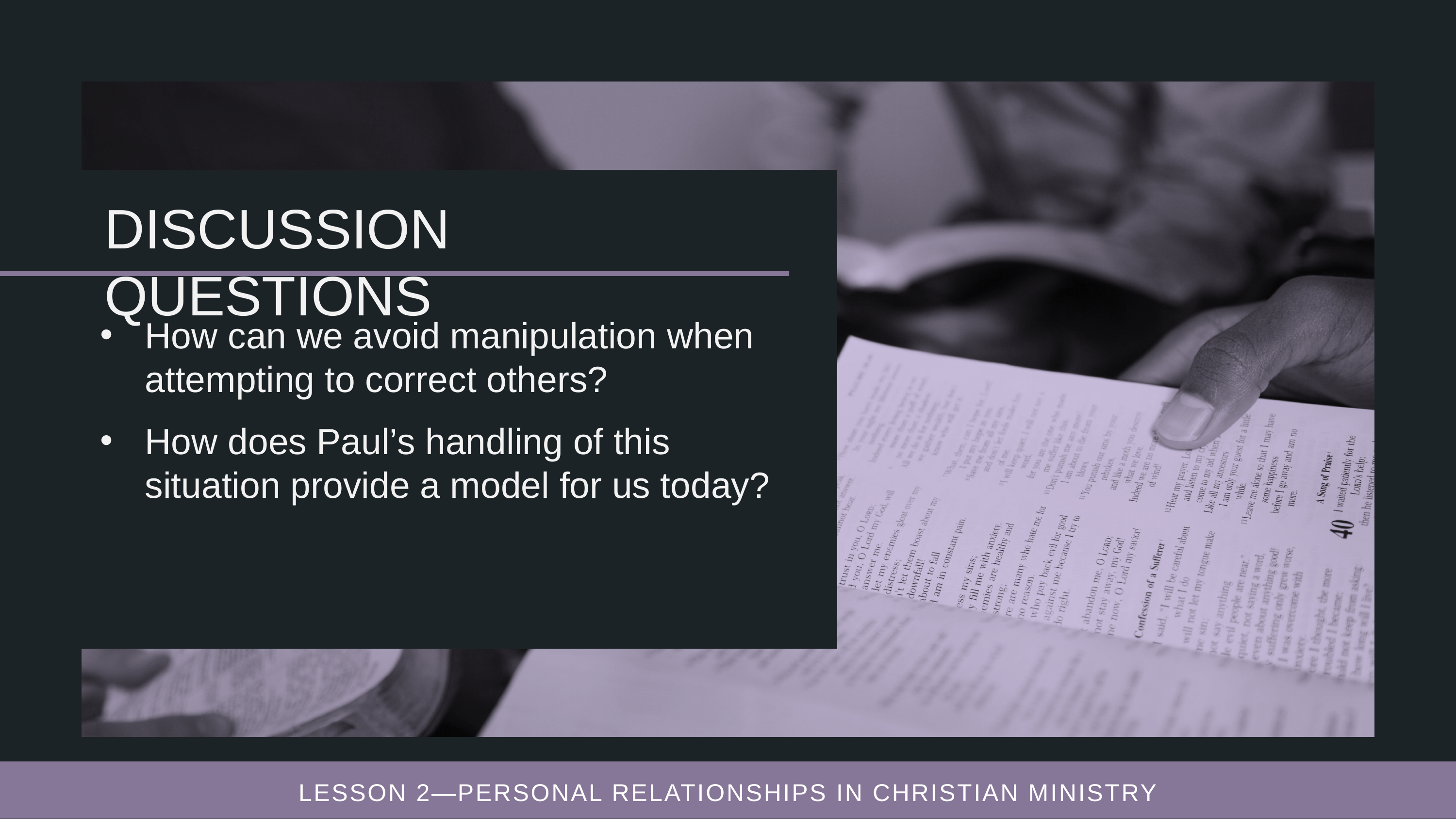

How can we avoid manipulation when attempting to correct others?
How does Paul’s handling of this situation provide a model for us today?